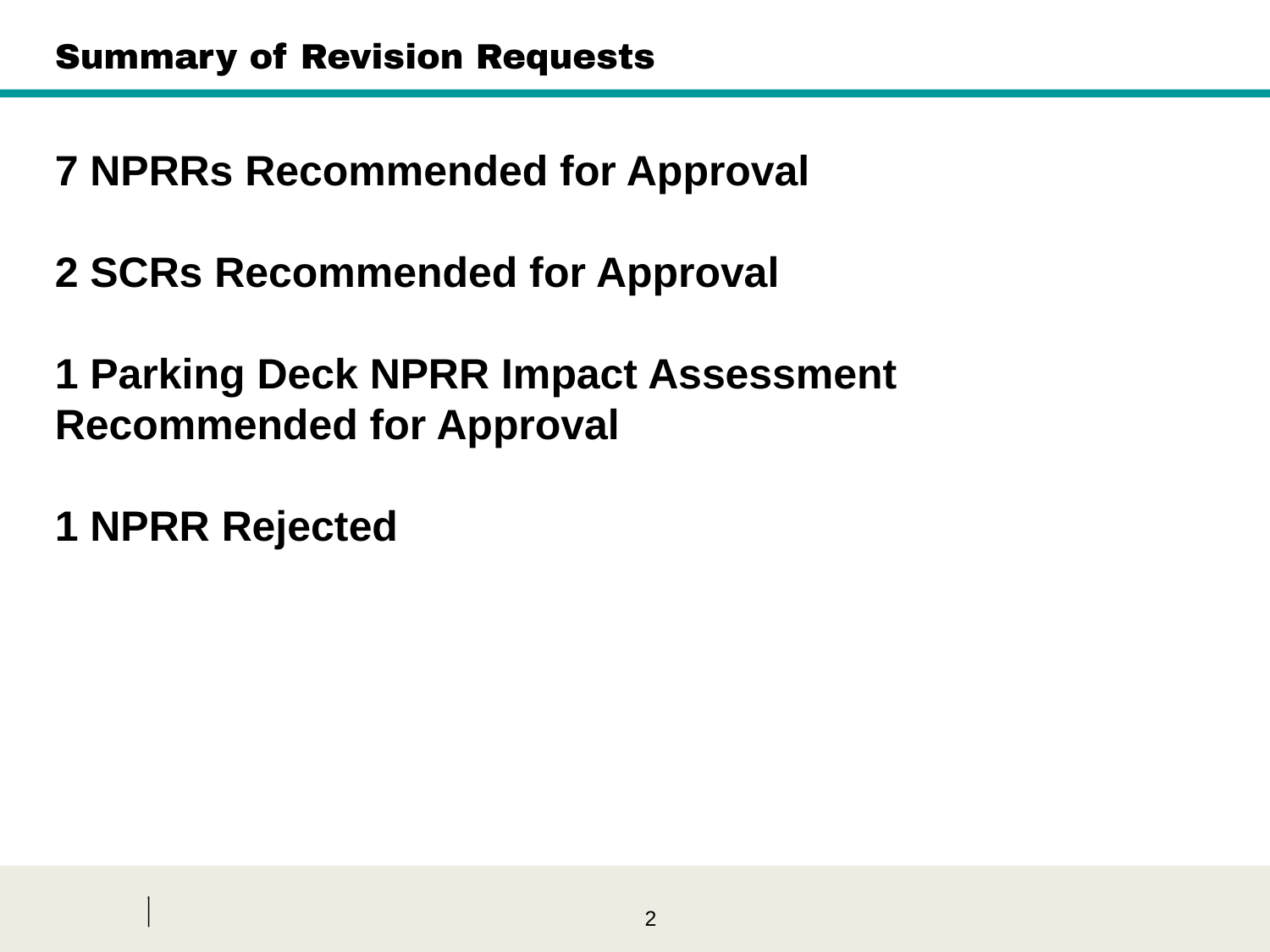

Summary of Revision Requests
7 NPRRs Recommended for Approval

2 SCRs Recommended for Approval

1 Parking Deck NPRR Impact Assessment Recommended for Approval

1 NPRR Rejected